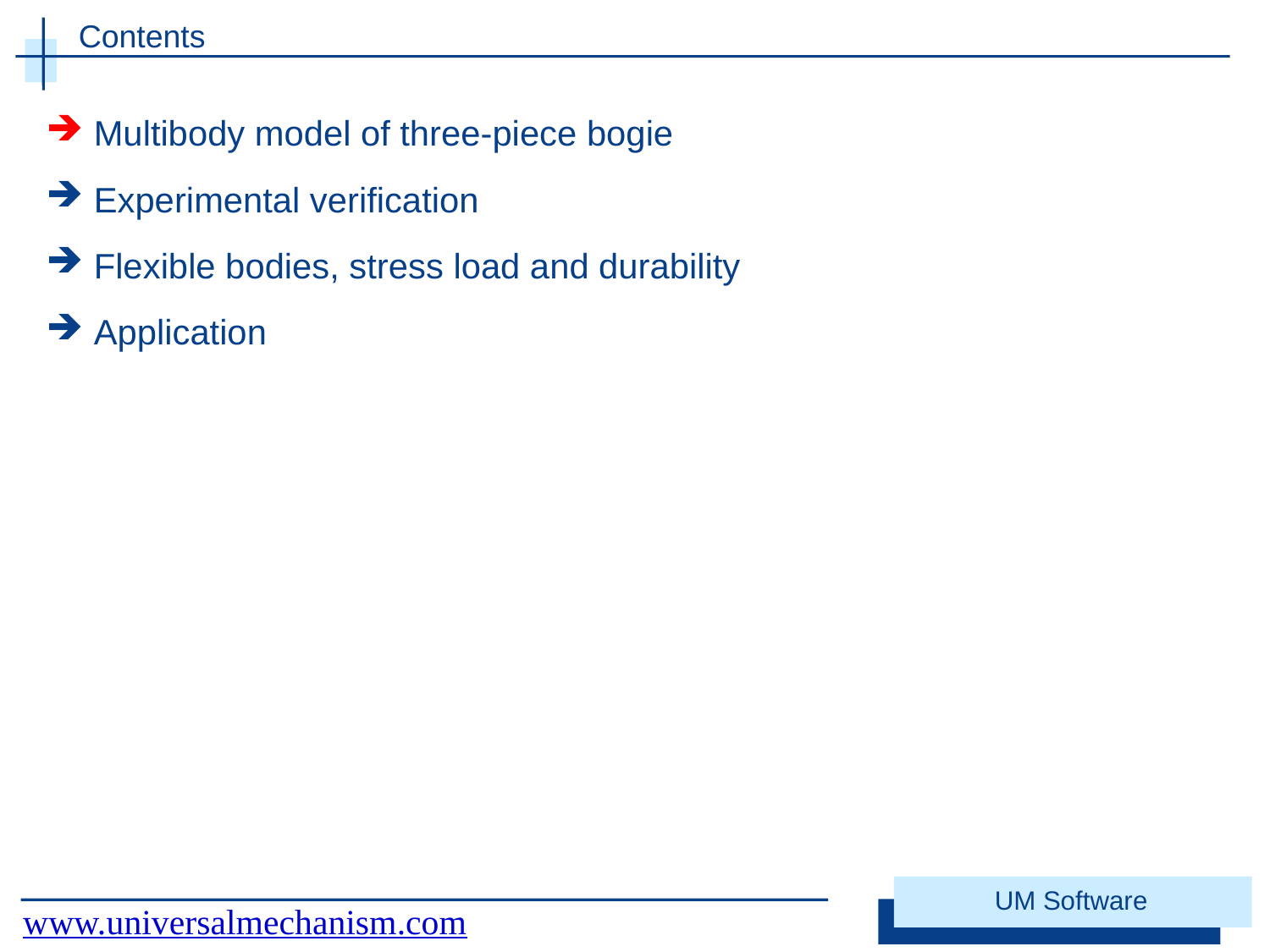

# Contents
Multibody model of three-piece bogie
Experimental verification
Flexible bodies, stress load and durability
Application